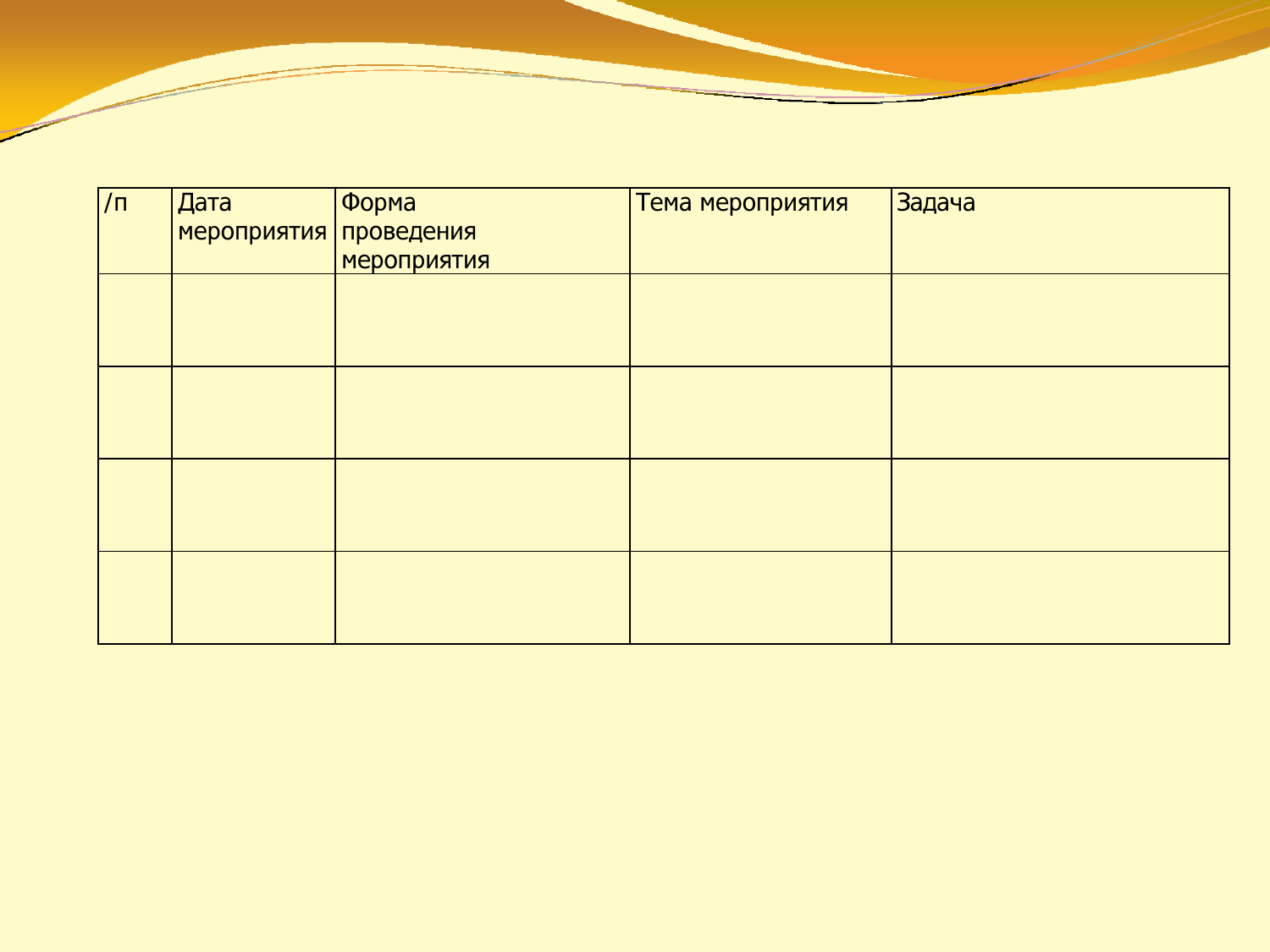

| /п | Дата мероприятия | Форма проведения мероприятия | Тема мероприятия | Задача |
| --- | --- | --- | --- | --- |
|  |  |  |  |  |
|  |  |  |  |  |
|  |  |  |  |  |
|  |  |  |  |  |